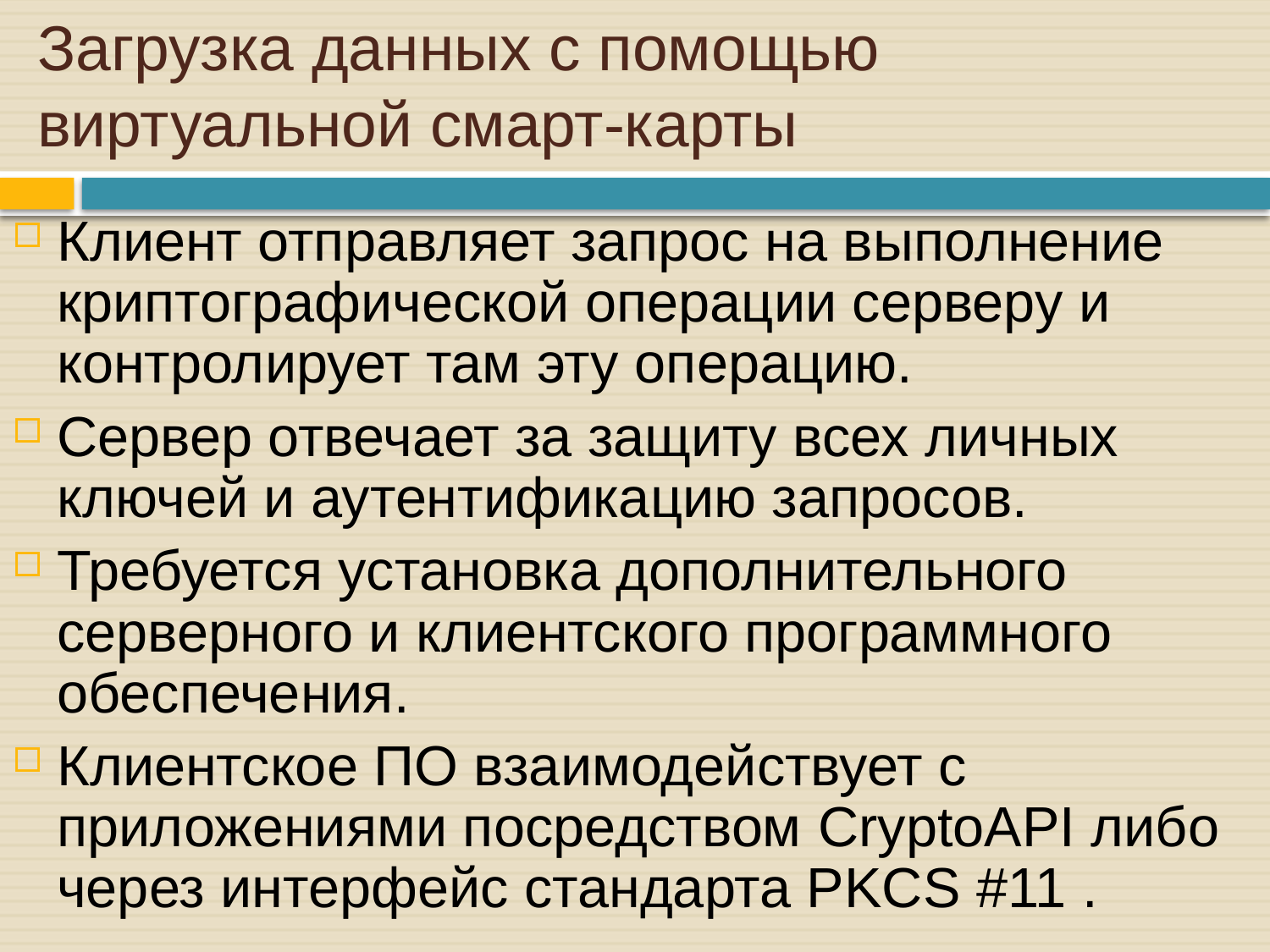

# Загрузка данных с помощью виртуальной смарт-карты
Клиент отправляет запрос на выполнение криптографической операции серверу и контролирует там эту операцию.
Сервер отвечает за защиту всех личных ключей и аутентификацию запросов.
Требуется установка дополнительного серверного и клиентского программного обеспечения.
Клиентское ПО взаимодействует с приложениями посредством CryptoAPI либо через интерфейс стандарта PKCS #11 .